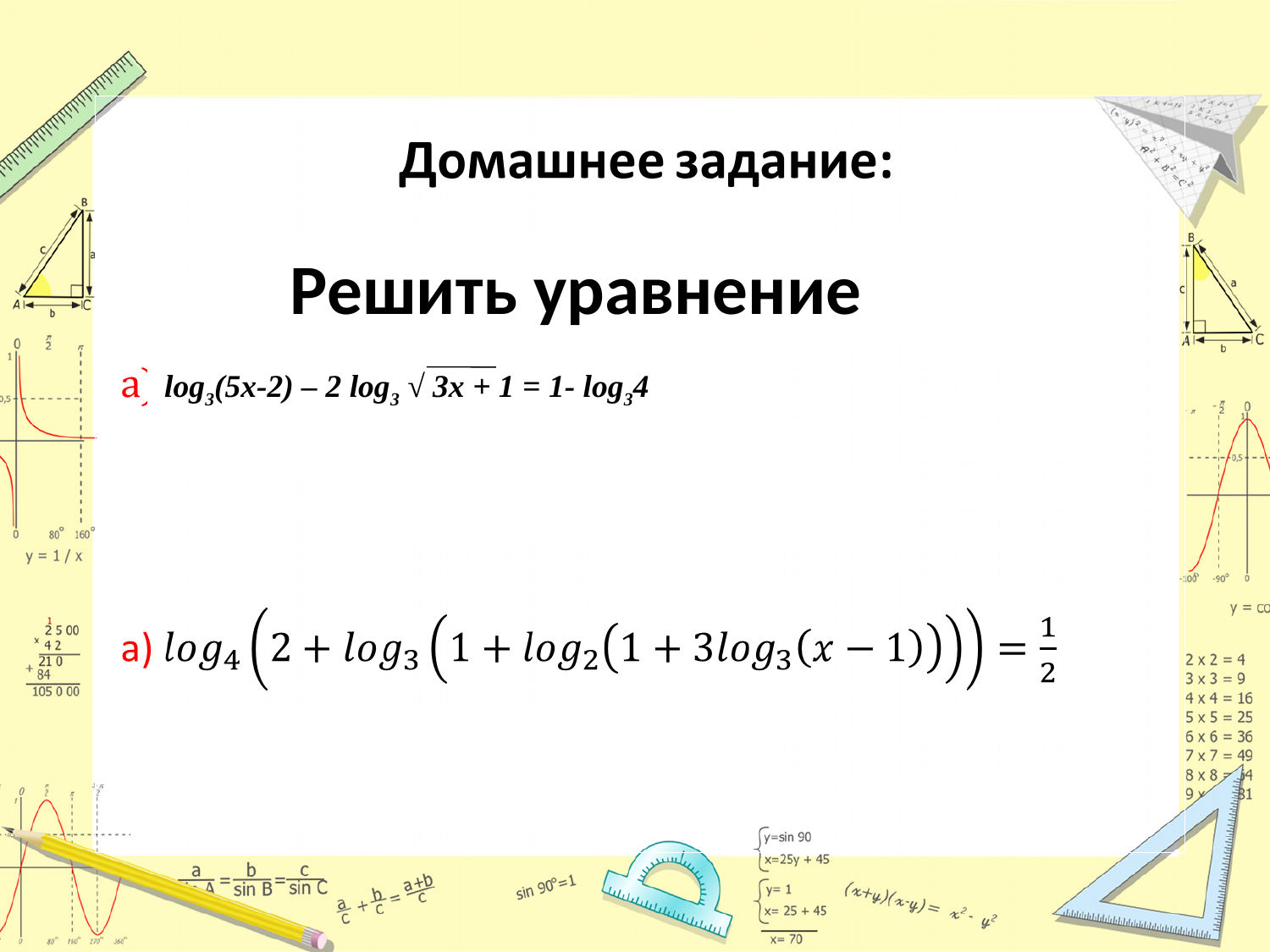

РЕррррррррррроо
Решить уравнение

log3(5x-2) – 2 log3 √ 3x + 1 = 1- log34